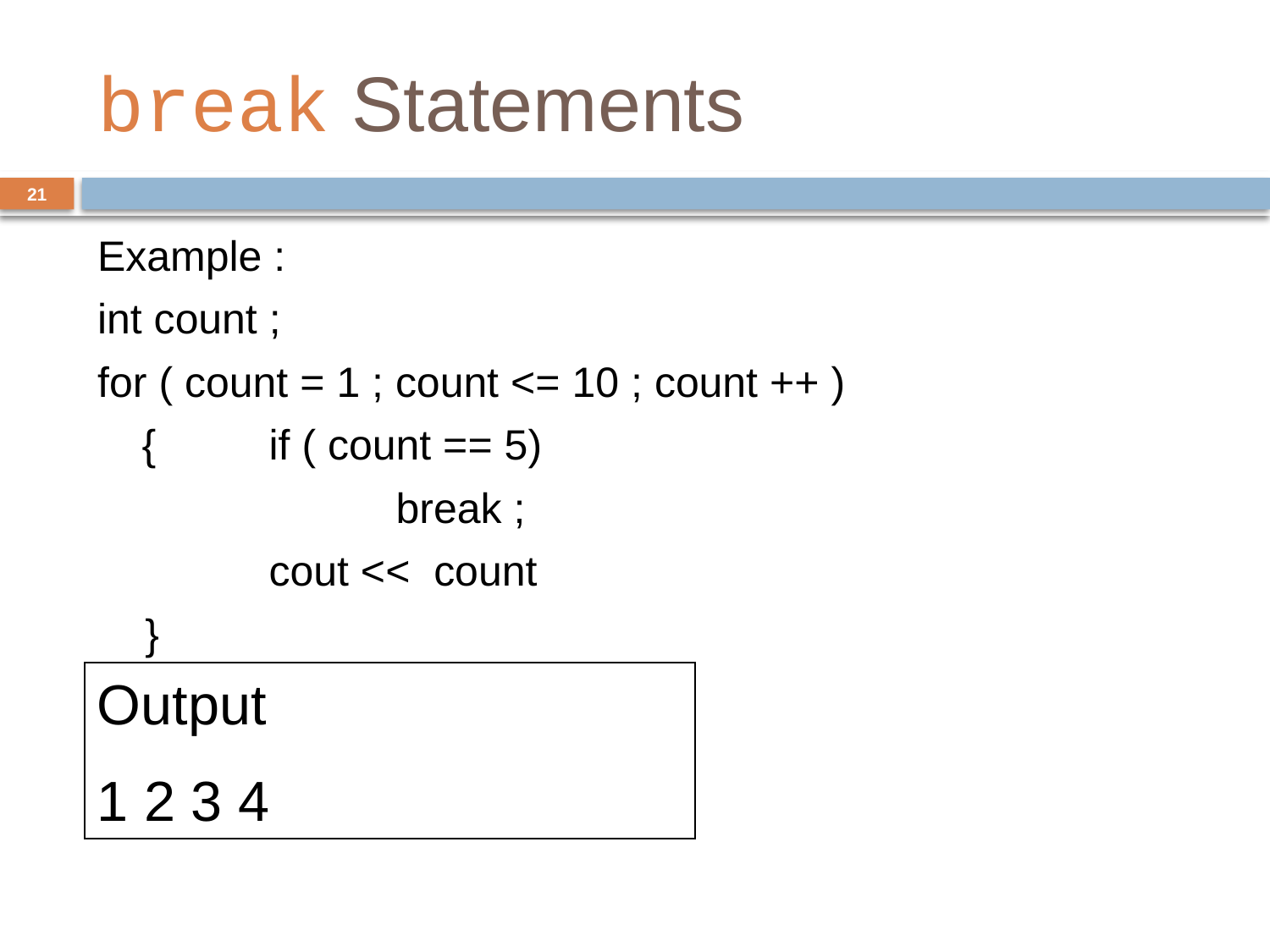

# break Statements
21
Example :
int count ;
for ( count = 1 ; count <= 10 ; count ++ )
	{	if ( count == 5)
			break ;
     	cout <<  count
    }

Output
1 2 3 4